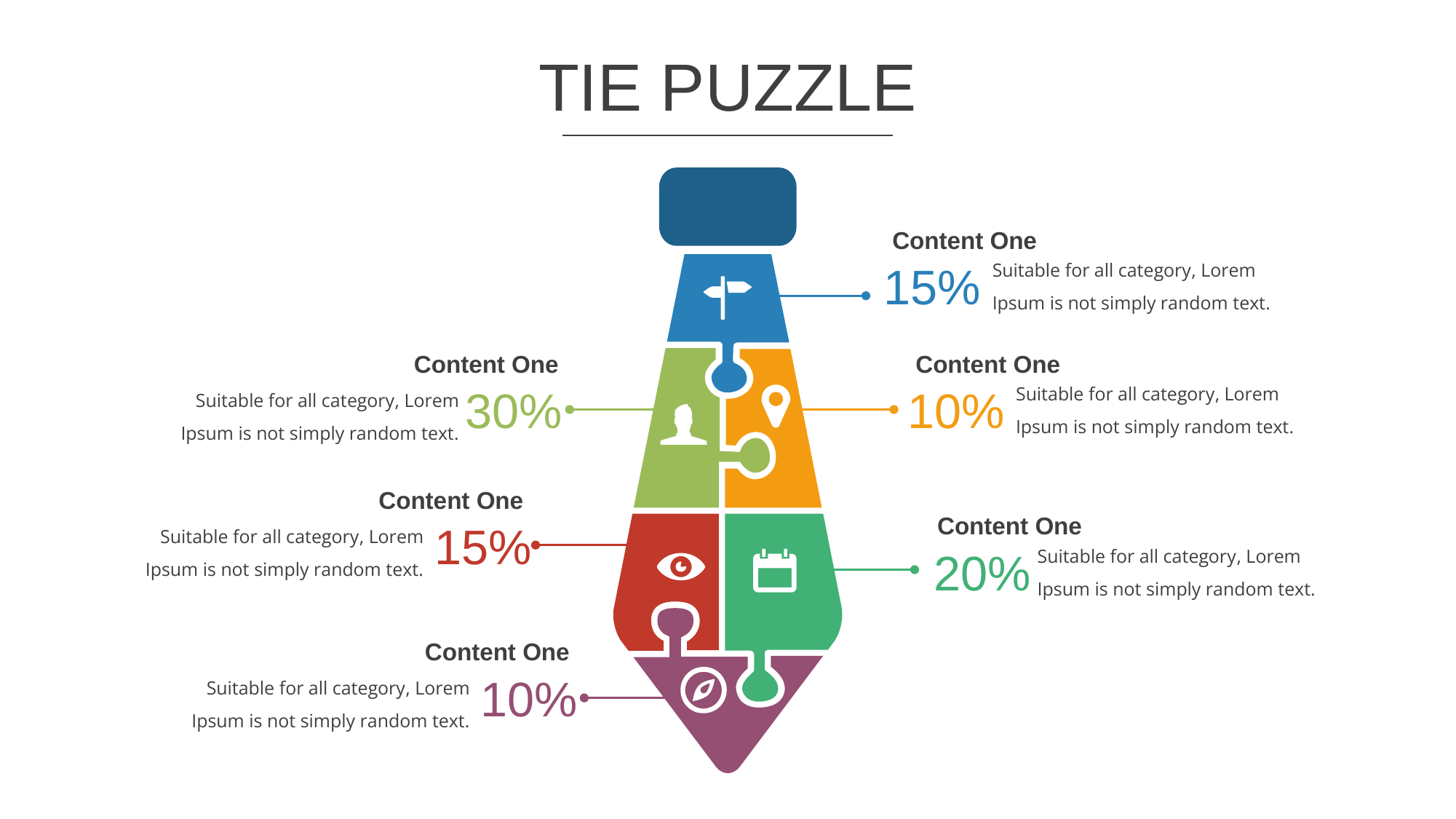

# TIE PUZZLE

Content One
Suitable for all category, Lorem Ipsum is not simply random text.
15%

Content One
Content One

Suitable for all category, Lorem Ipsum is not simply random text.
Suitable for all category, Lorem Ipsum is not simply random text.
10%
30%

Content One
Content One
Suitable for all category, Lorem Ipsum is not simply random text.
15%

Suitable for all category, Lorem Ipsum is not simply random text.
20%

Content One
Suitable for all category, Lorem Ipsum is not simply random text.
10%